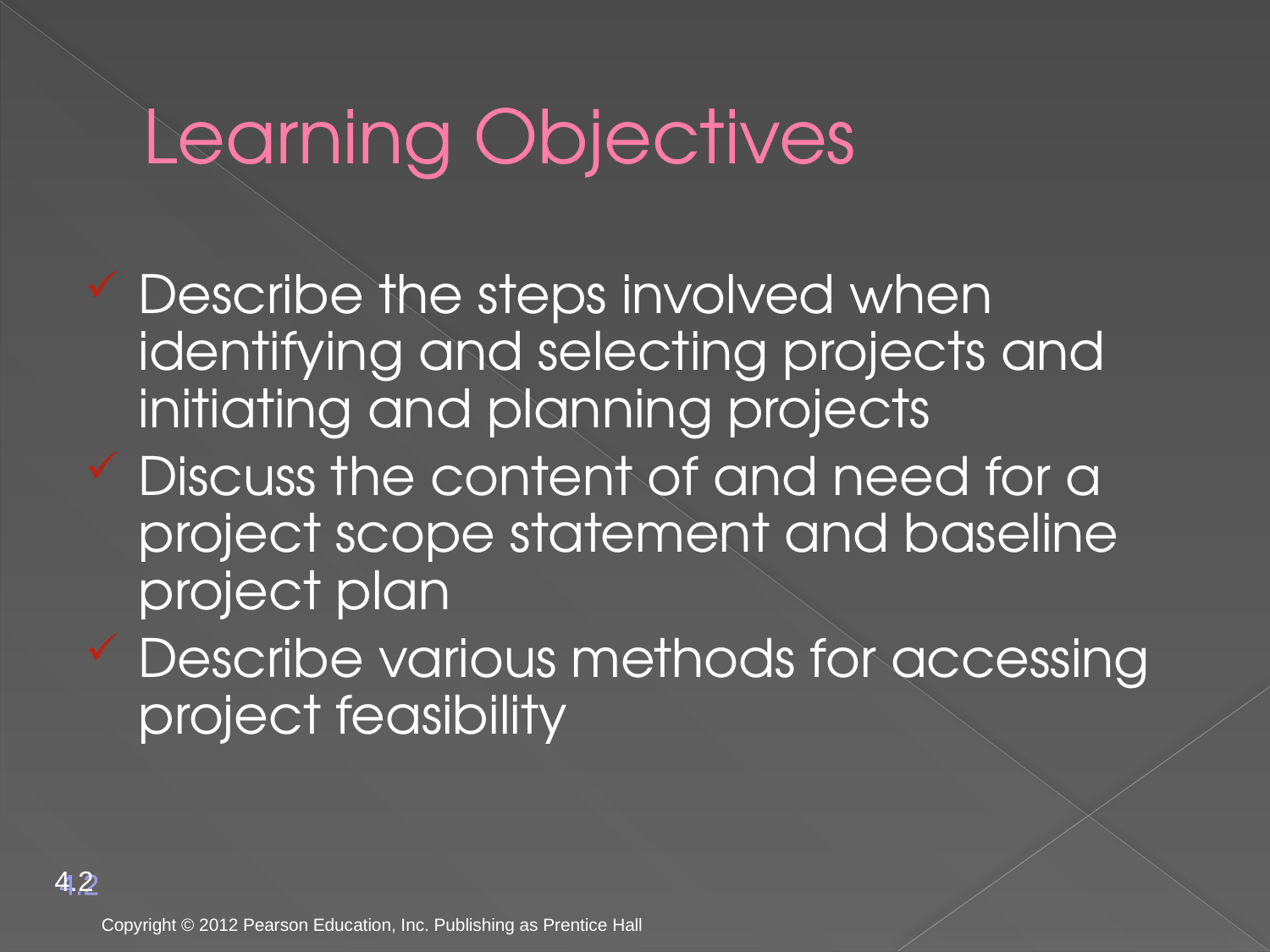

# Learning Objectives
Describe the steps involved when identifying and selecting projects and initiating and planning projects
Discuss the content of and need for a project scope statement and baseline project plan
Describe various methods for accessing project feasibility
4.2
Copyright © 2012 Pearson Education, Inc. Publishing as Prentice Hall